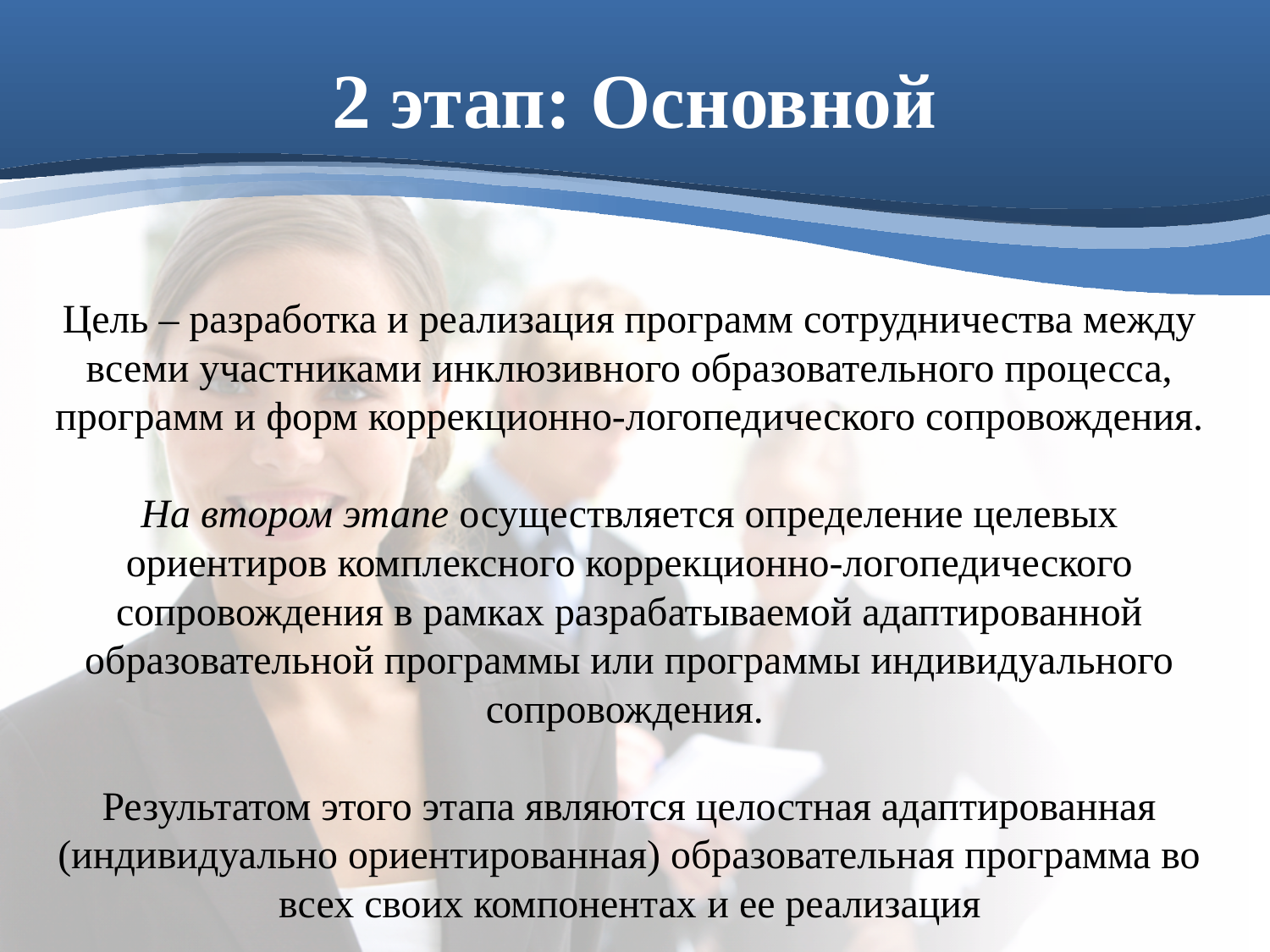

# 2 этап: Основной
Цель – разработка и реализация программ сотрудничества между всеми участниками инклюзивного образовательного процесса, программ и форм коррекционно-логопедического сопровождения.

На втором этапе осуществляется определение целевых ориентиров комплексного коррекционно-логопедического сопровождения в рамках разрабатываемой адаптированной образовательной программы или программы индивидуального сопровождения.

Результатом этого этапа являются целостная адаптированная (индивидуально ориентированная) образовательная программа во всех своих компонентах и ее реализация